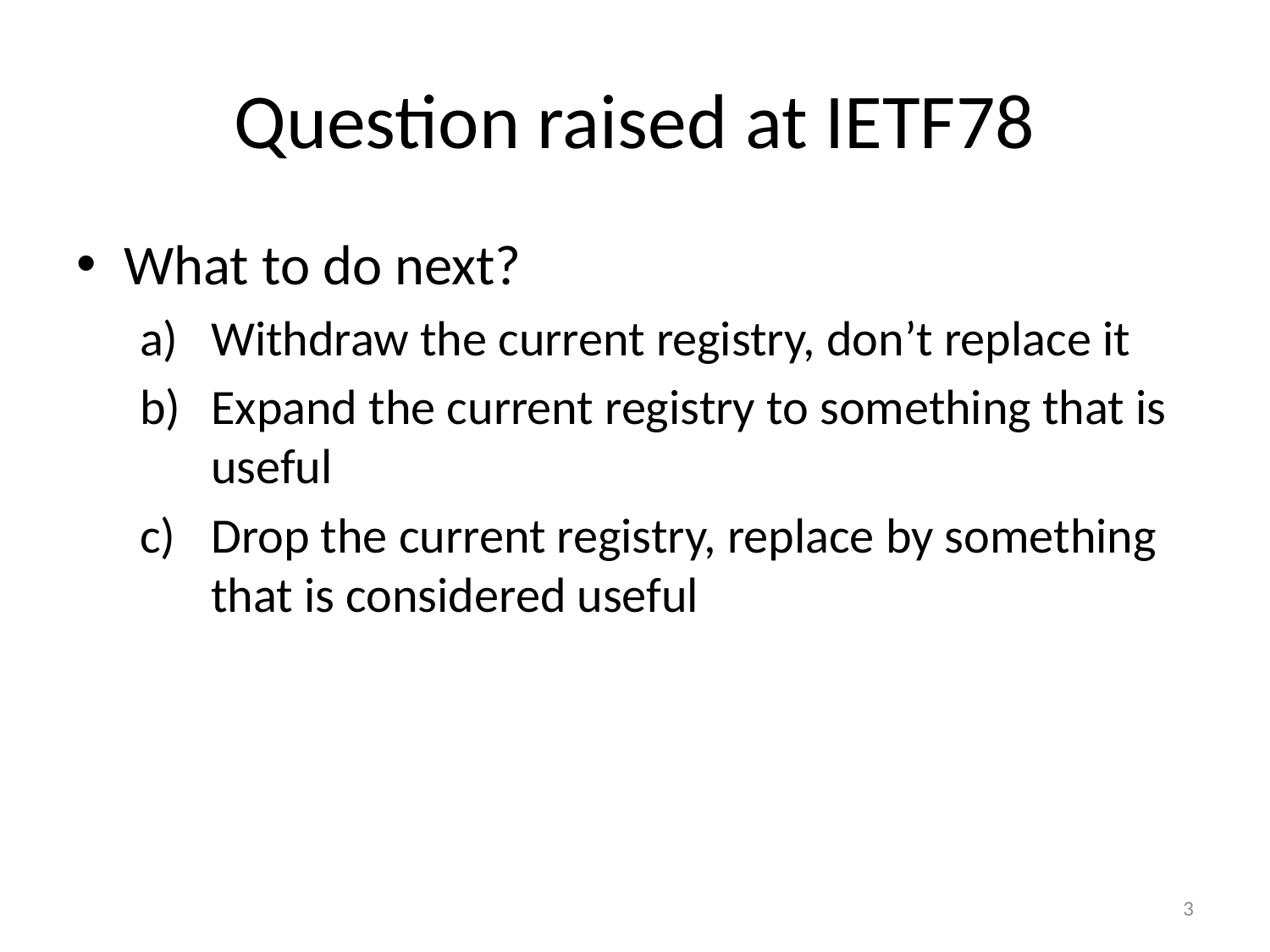

# Question raised at IETF78
What to do next?
Withdraw the current registry, don’t replace it
Expand the current registry to something that is useful
Drop the current registry, replace by something that is considered useful
3